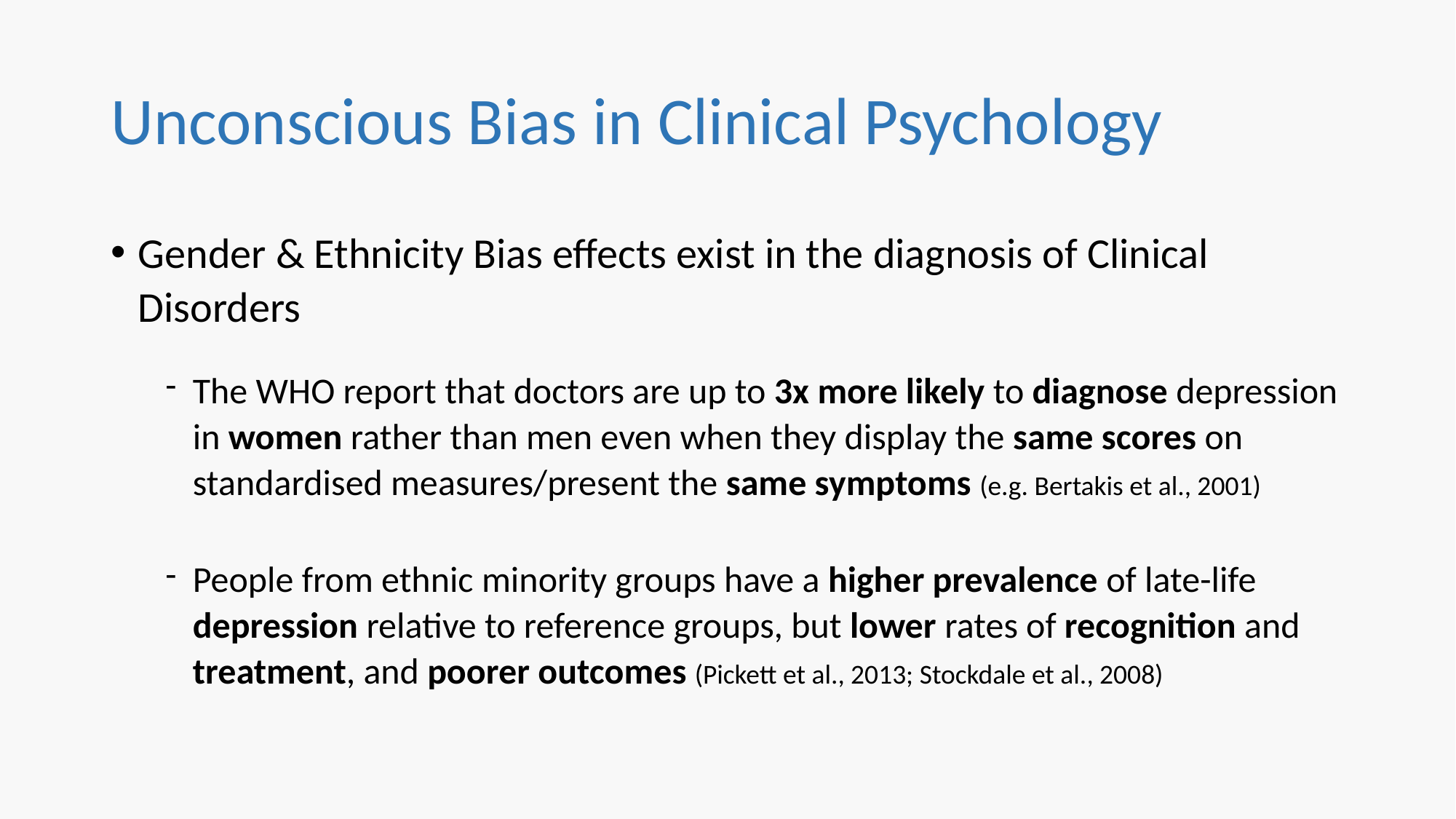

# Unconscious Bias in Clinical Psychology
Gender & Ethnicity Bias effects exist in the diagnosis of Clinical Disorders
The WHO report that doctors are up to 3x more likely to diagnose depression in women rather than men even when they display the same scores on standardised measures/present the same symptoms (e.g. Bertakis et al., 2001)

People from ethnic minority groups have a higher prevalence of late-life depression relative to reference groups, but lower rates of recognition and treatment, and poorer outcomes (Pickett et al., 2013; Stockdale et al., 2008)